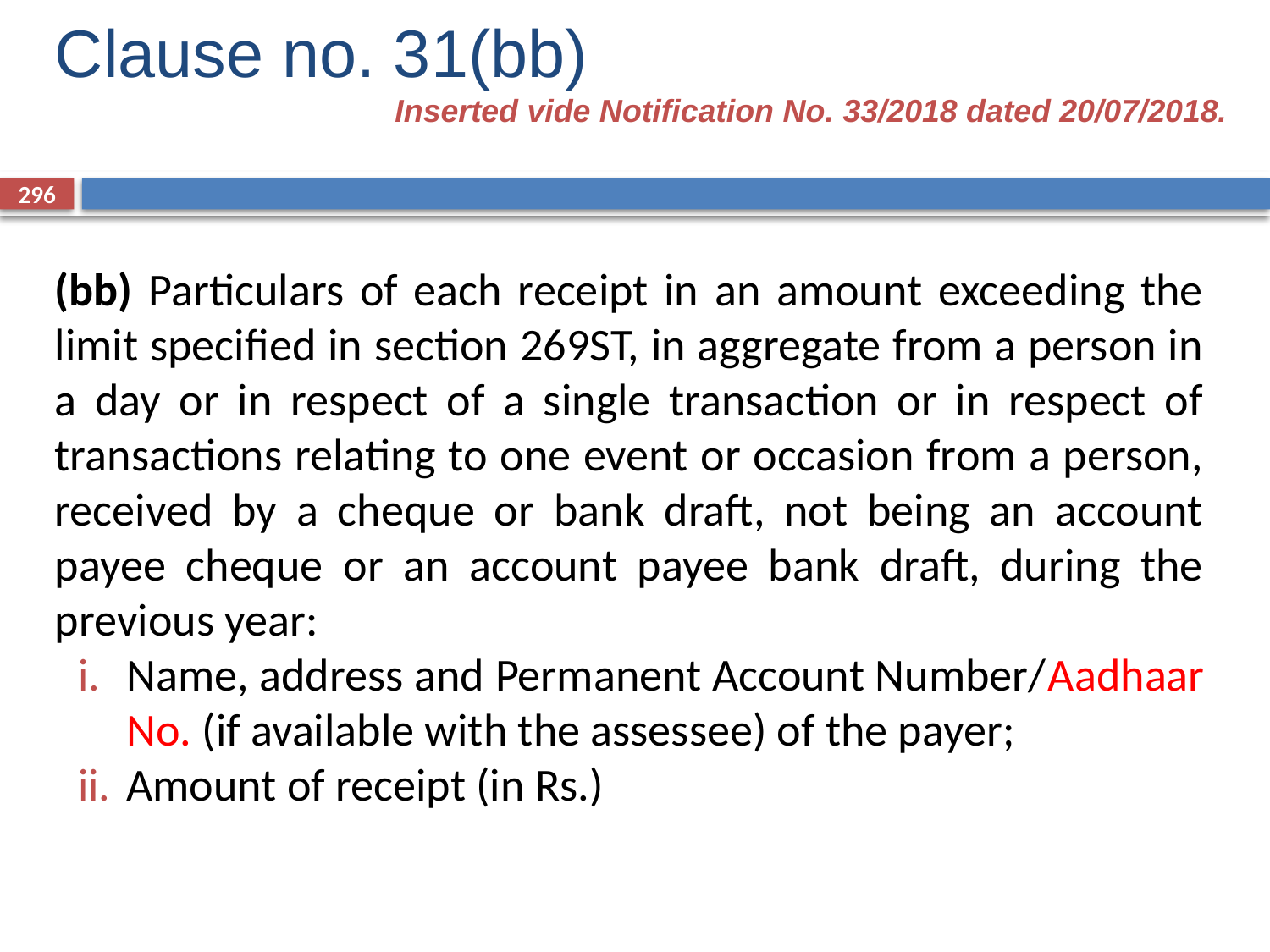

Clause no. 31(bb)
Inserted vide Notification No. 33/2018 dated 20/07/2018.

296
(bb) Particulars of each receipt in an amount exceeding the limit specified in section 269ST, in aggregate from a person in a day or in respect of a single transaction or in respect of transactions relating to one event or occasion from a person, received by a cheque or bank draft, not being an account payee cheque or an account payee bank draft, during the previous year:
Name, address and Permanent Account Number/Aadhaar No. (if available with the assessee) of the payer;
Amount of receipt (in Rs.)